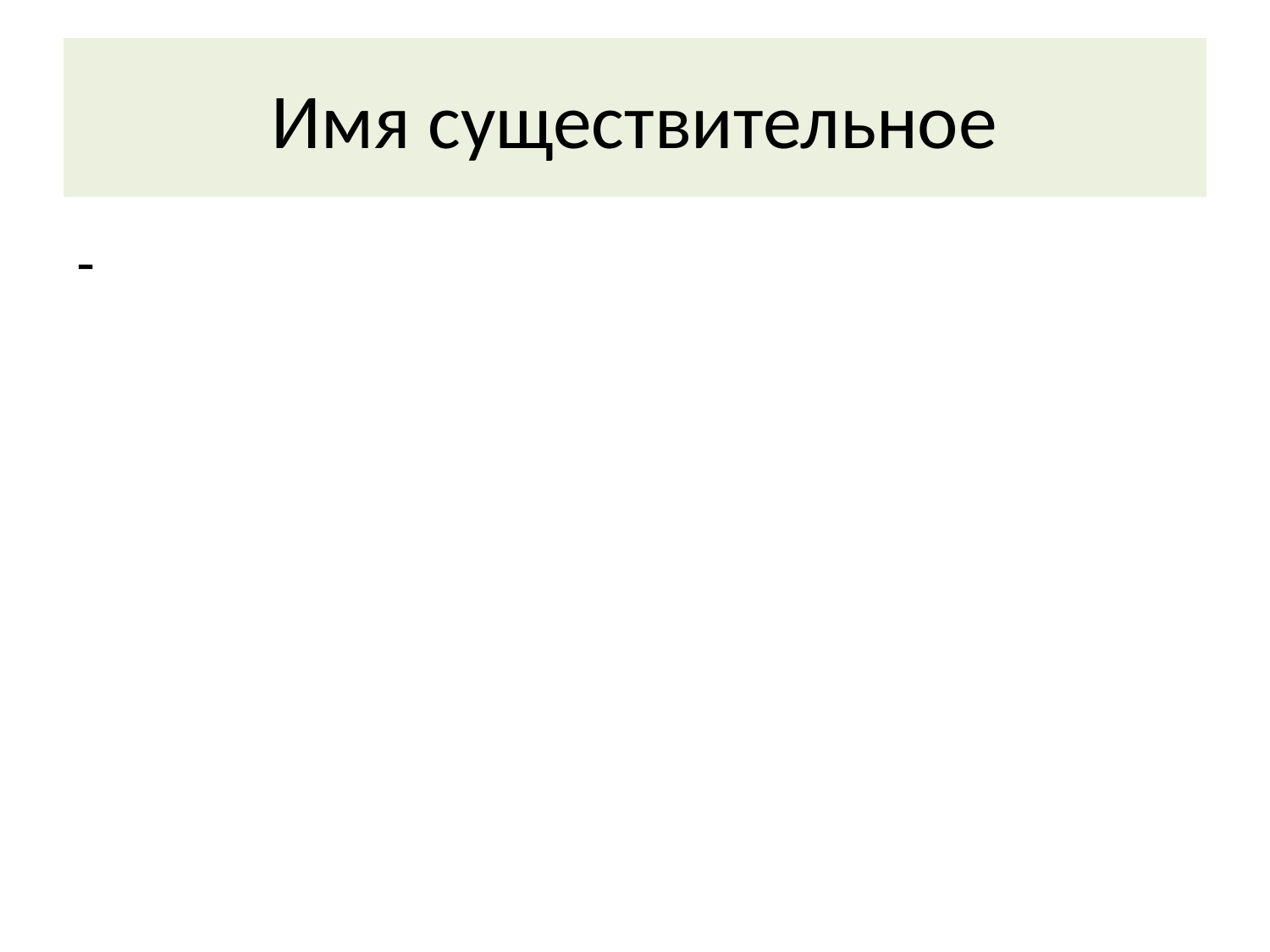

# Имя существительное
самостоятельная часть речи, которая обозначает предмет и отвечает на вопросы кто? что?
Начальная форма: ед.ч, Им.п.